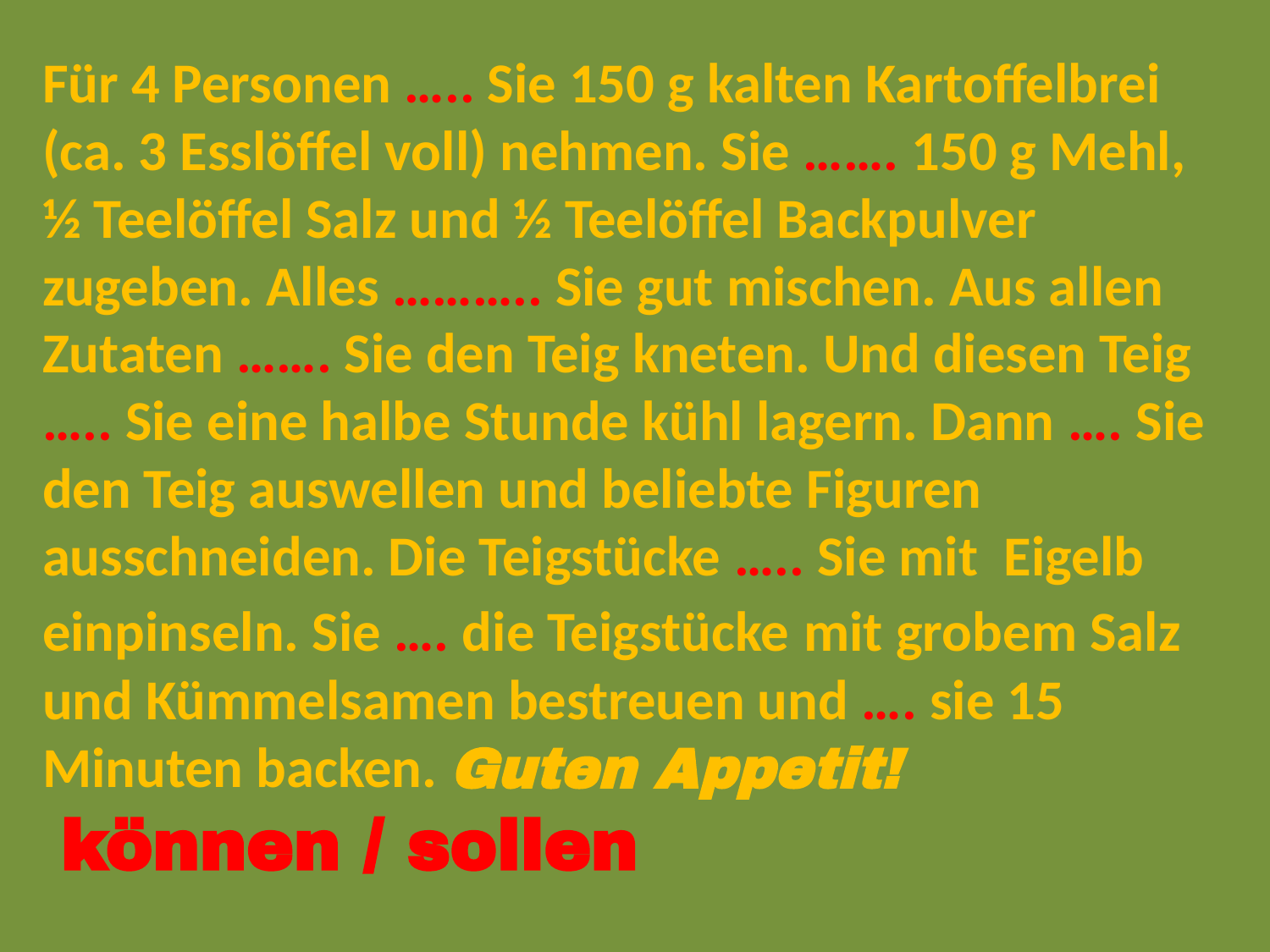

Für 4 Personen ….. Sie 150 g kalten Kartoffelbrei (ca. 3 Esslöffel voll) nehmen. Sie ……. 150 g Mehl, ½ Teelöffel Salz und ½ Teelöffel Backpulver zugeben. Alles ……….. Sie gut mischen. Aus allen Zutaten ……. Sie den Teig kneten. Und diesen Teig ….. Sie eine halbe Stunde kühl lagern. Dann …. Sie den Teig auswellen und beliebte Figuren ausschneiden. Die Teigstücke ….. Sie mit  Eigelb einpinseln. Sie …. die Teigstücke mit grobem Salz und Kümmelsamen bestreuen und …. sie 15 Minuten backen. Guten Appetit!
 können / sollen